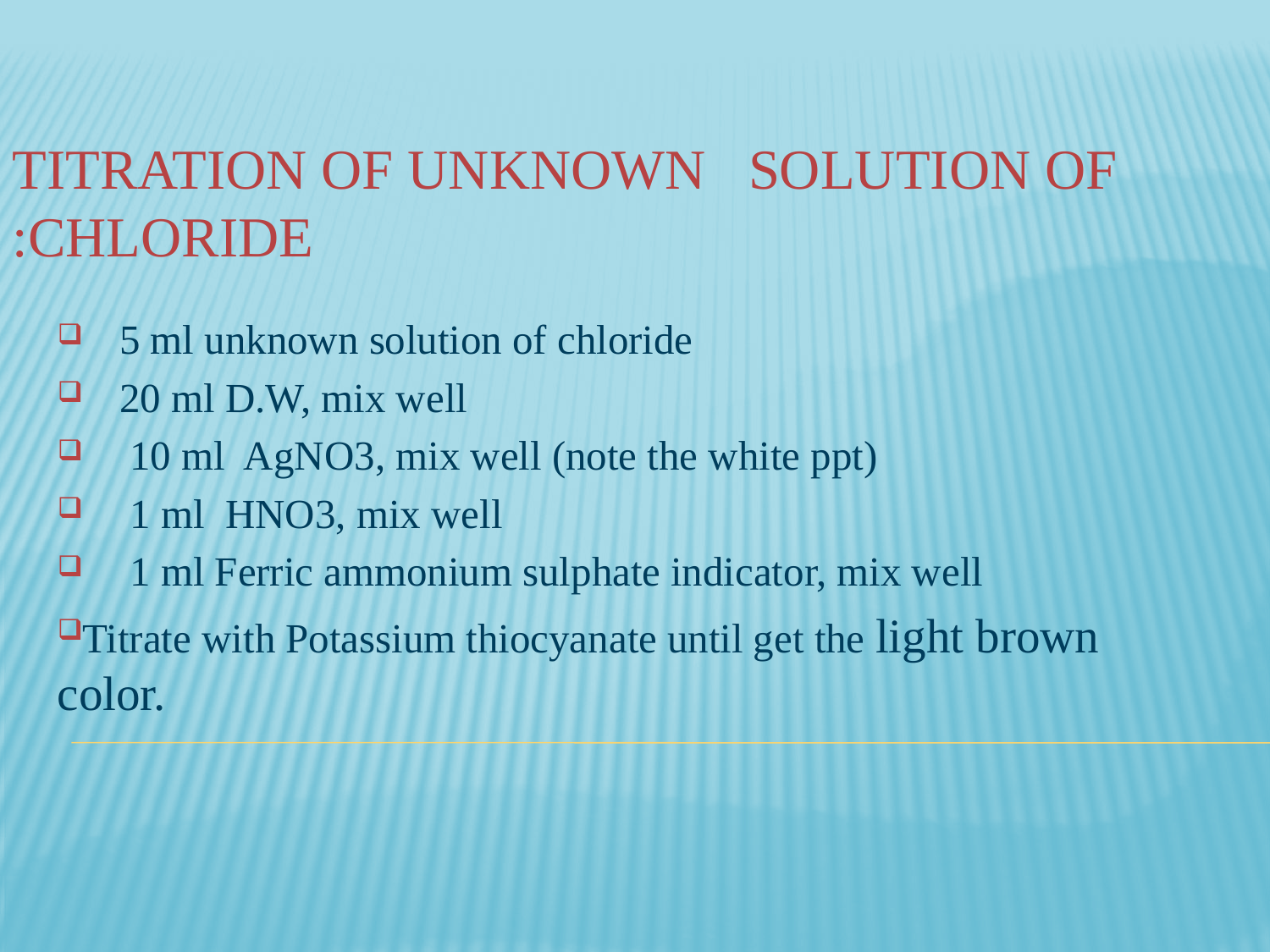

# Titration of unknown   solution of chloride:
5 ml unknown solution of chloride
20 ml D.W, mix well
 10 ml  AgNO3, mix well (note the white ppt)
 1 ml  HNO3, mix well
 1 ml Ferric ammonium sulphate indicator, mix well
Titrate with Potassium thiocyanate until get the light brown color.